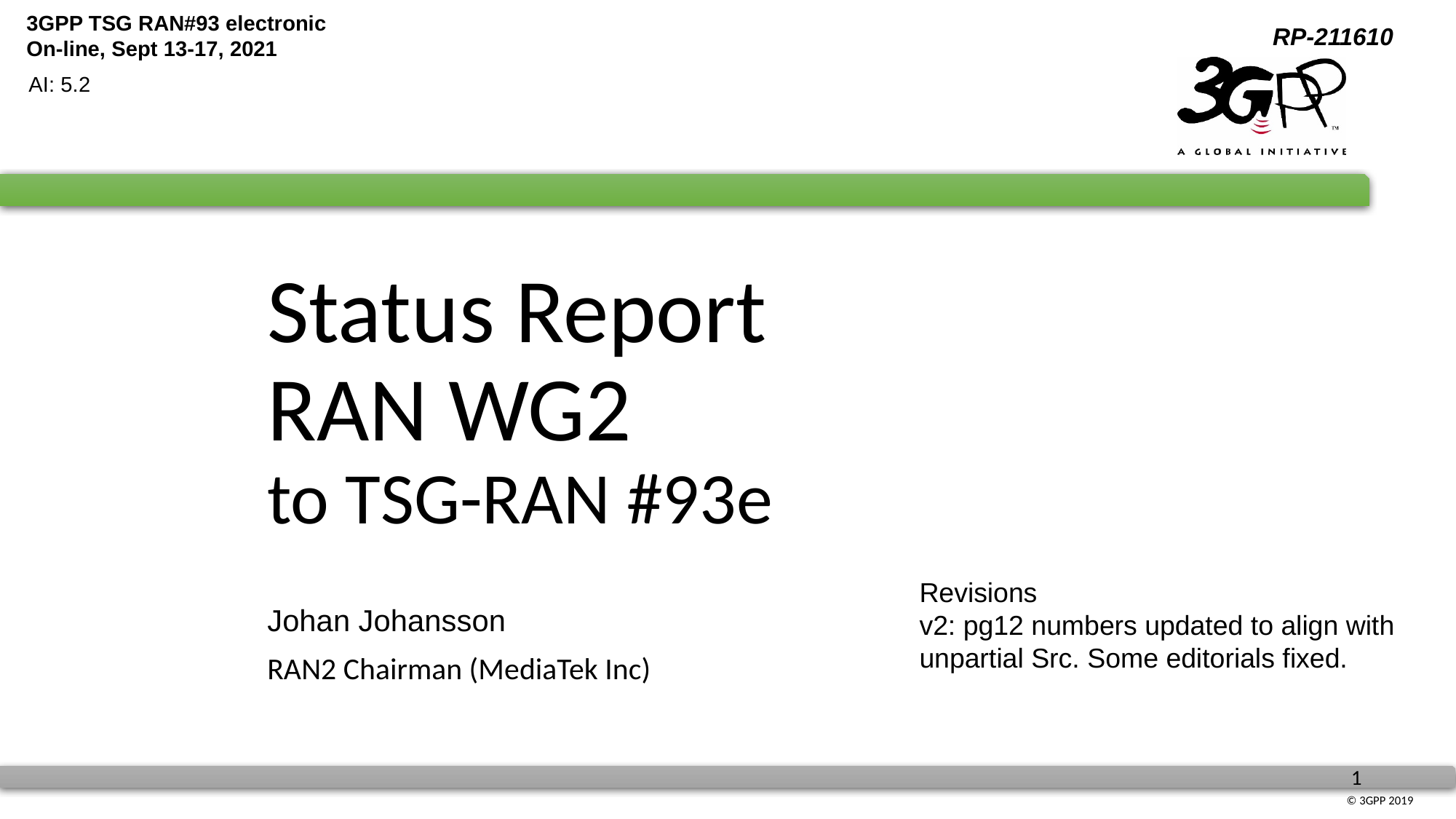

AI: 5.2
# Status Report RAN WG2 to TSG-RAN #93e

Johan Johansson
RAN2 Chairman (MediaTek Inc)

Revisions
v2: pg12 numbers updated to align with
unpartial Src. Some editorials fixed.